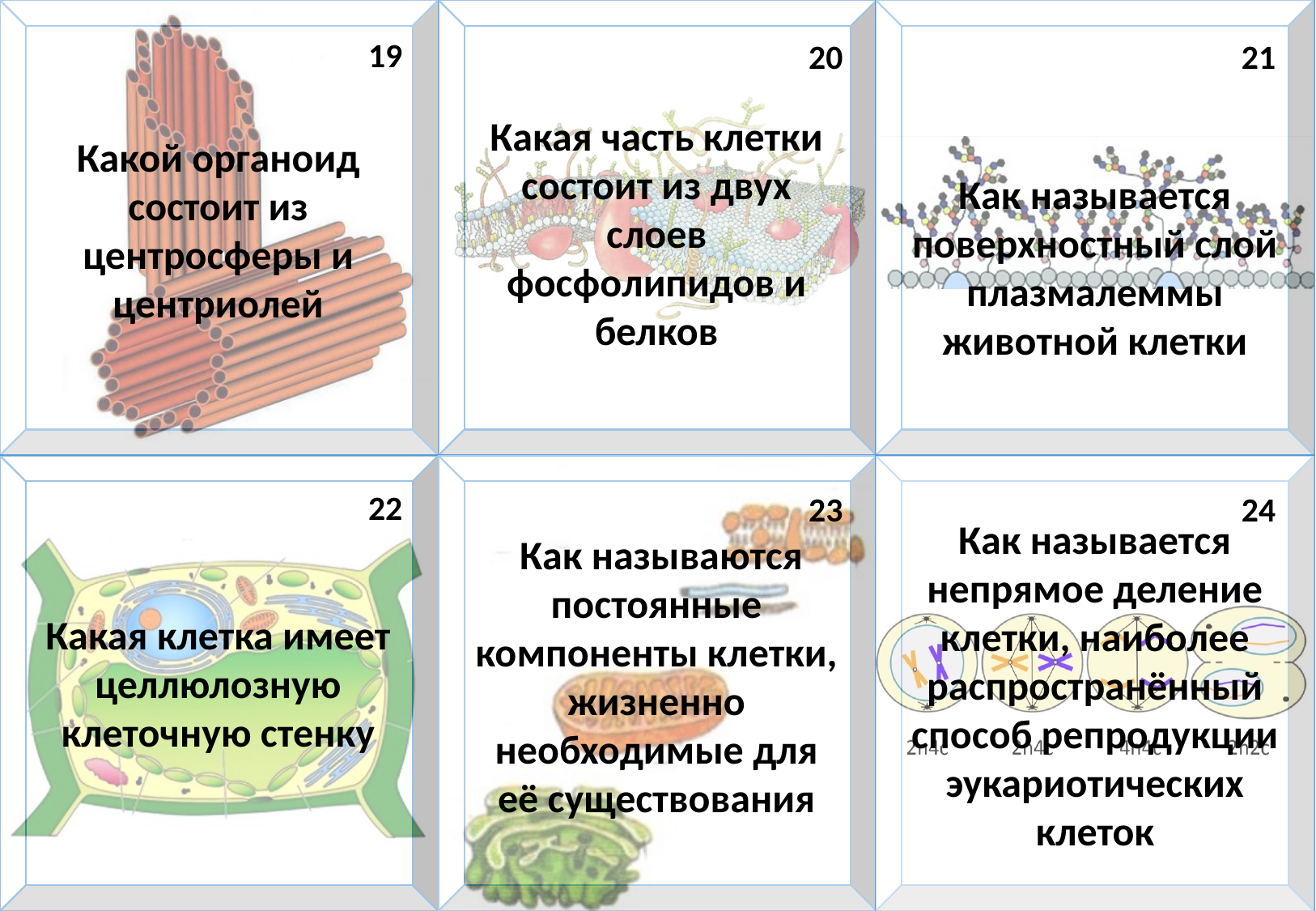

|  |  |  |
| --- | --- | --- |
|  |  |  |

19
20
21

Какая часть клетки состоит из двух слоев фосфолипидов и белков
Какой органоид состоит из центросферы и центриолей
Как называется поверхностный слой плазмалеммы животной клетки

22
23
24

Как называется непрямое деление клетки, наиболее распространённый способ репродукции эукариотических клеток
 Как называются постоянные компоненты клетки, жизненно необходимые для её существования
Какая клетка имеет целлюлозную клеточную стенку